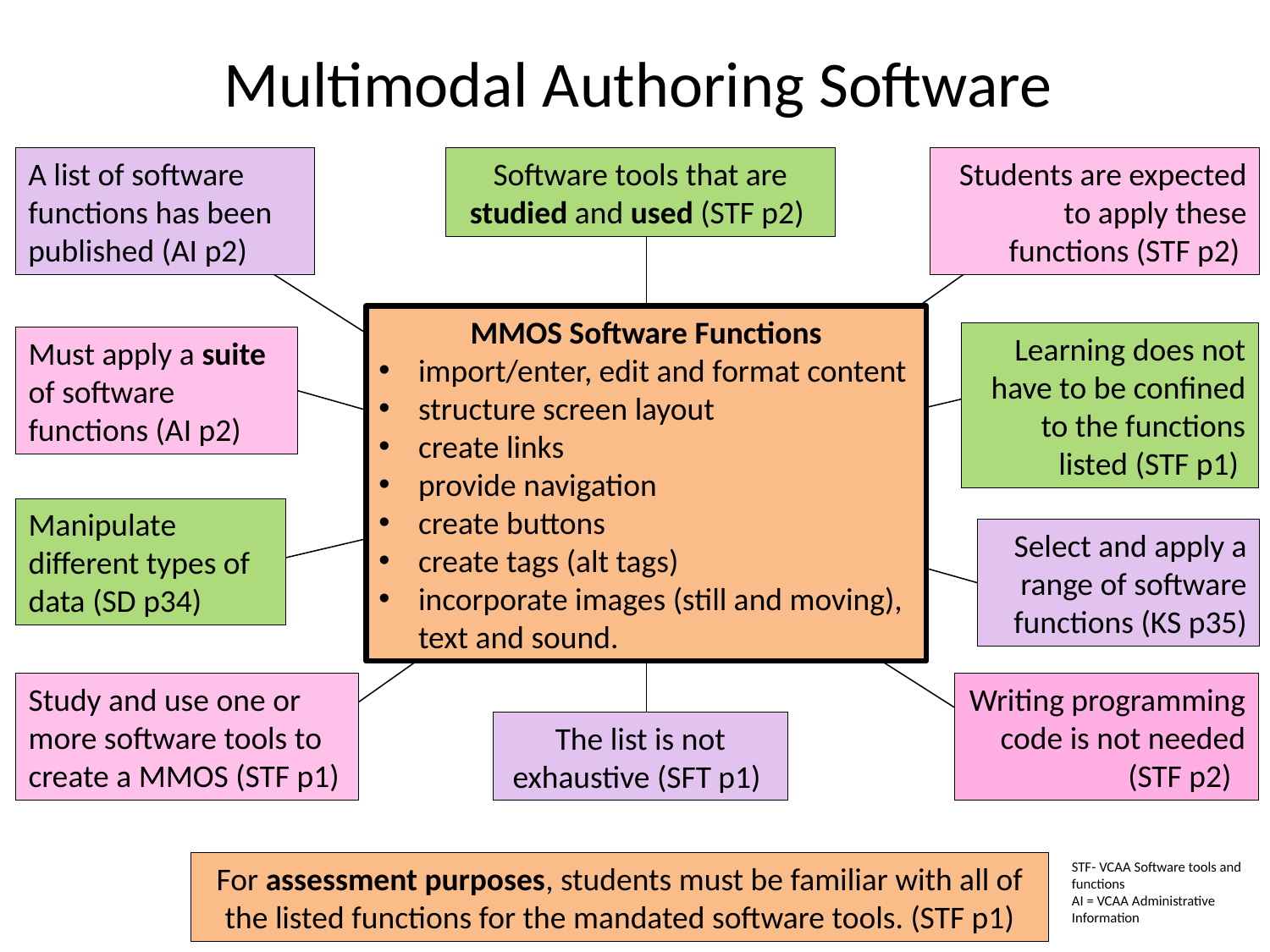

Multimodal Authoring Software
A list of software functions has been published (AI p2)
Software tools that are studied and used (STF p2)
Students are expected to apply these functions (STF p2)
MMOS Software Functions
import/enter, edit and format content
structure screen layout
create links
provide navigation
create buttons
create tags (alt tags)
incorporate images (still and moving), text and sound.
Learning does not have to be confined to the functions listed (STF p1)
Must apply a suite of software functions (AI p2)
Manipulate different types of data (SD p34)
Select and apply a range of software functions (KS p35)
Study and use one or more software tools to create a MMOS (STF p1)
Writing programming code is not needed (STF p2)
The list is not exhaustive (SFT p1)
STF- VCAA Software tools and functions
AI = VCAA Administrative Information
For assessment purposes, students must be familiar with all of the listed functions for the mandated software tools. (STF p1)